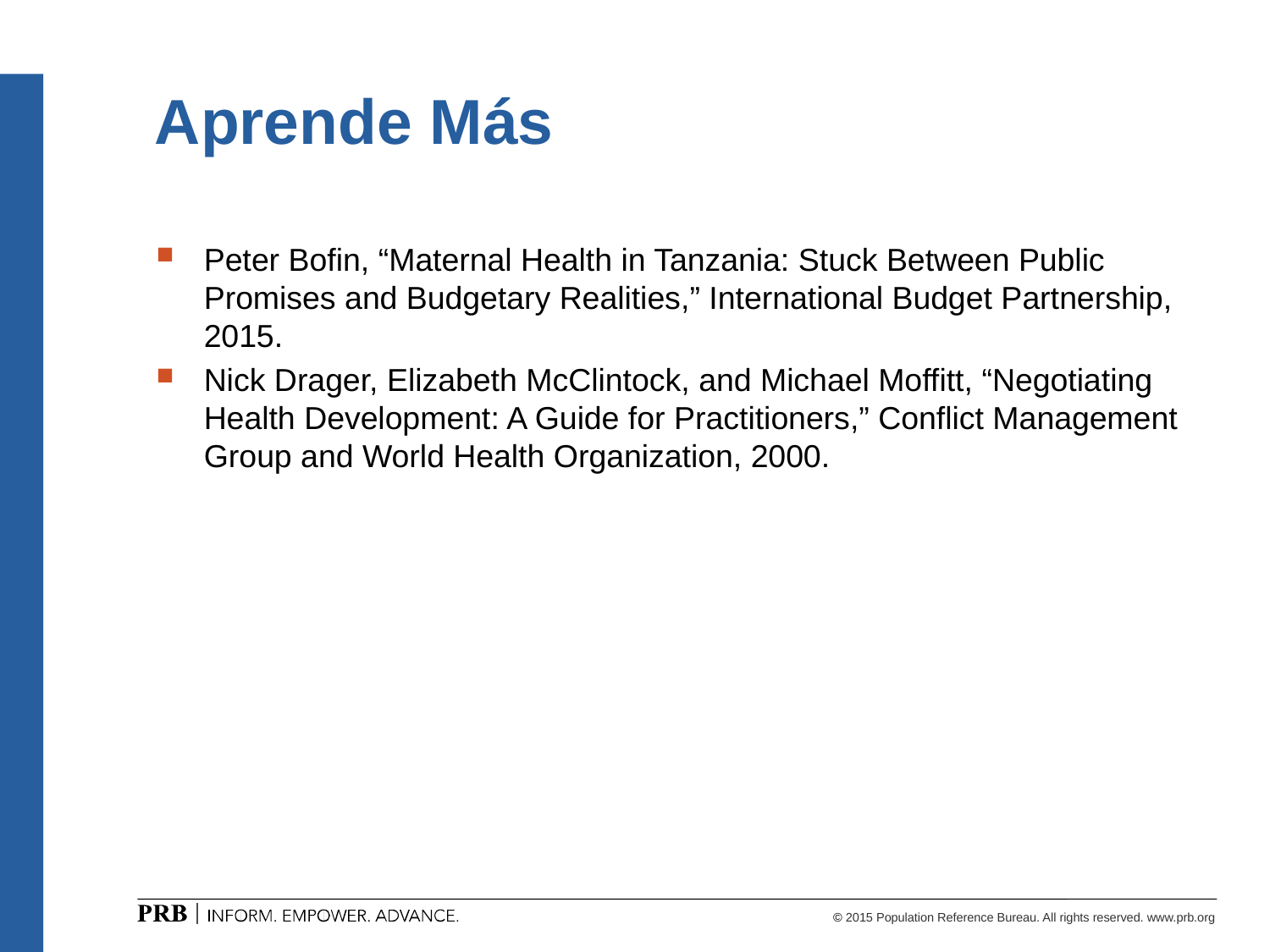

# Aprende Más
Peter Bofin, “Maternal Health in Tanzania: Stuck Between Public Promises and Budgetary Realities,” International Budget Partnership, 2015.
Nick Drager, Elizabeth McClintock, and Michael Moffitt, “Negotiating Health Development: A Guide for Practitioners,” Conflict Management Group and World Health Organization, 2000.